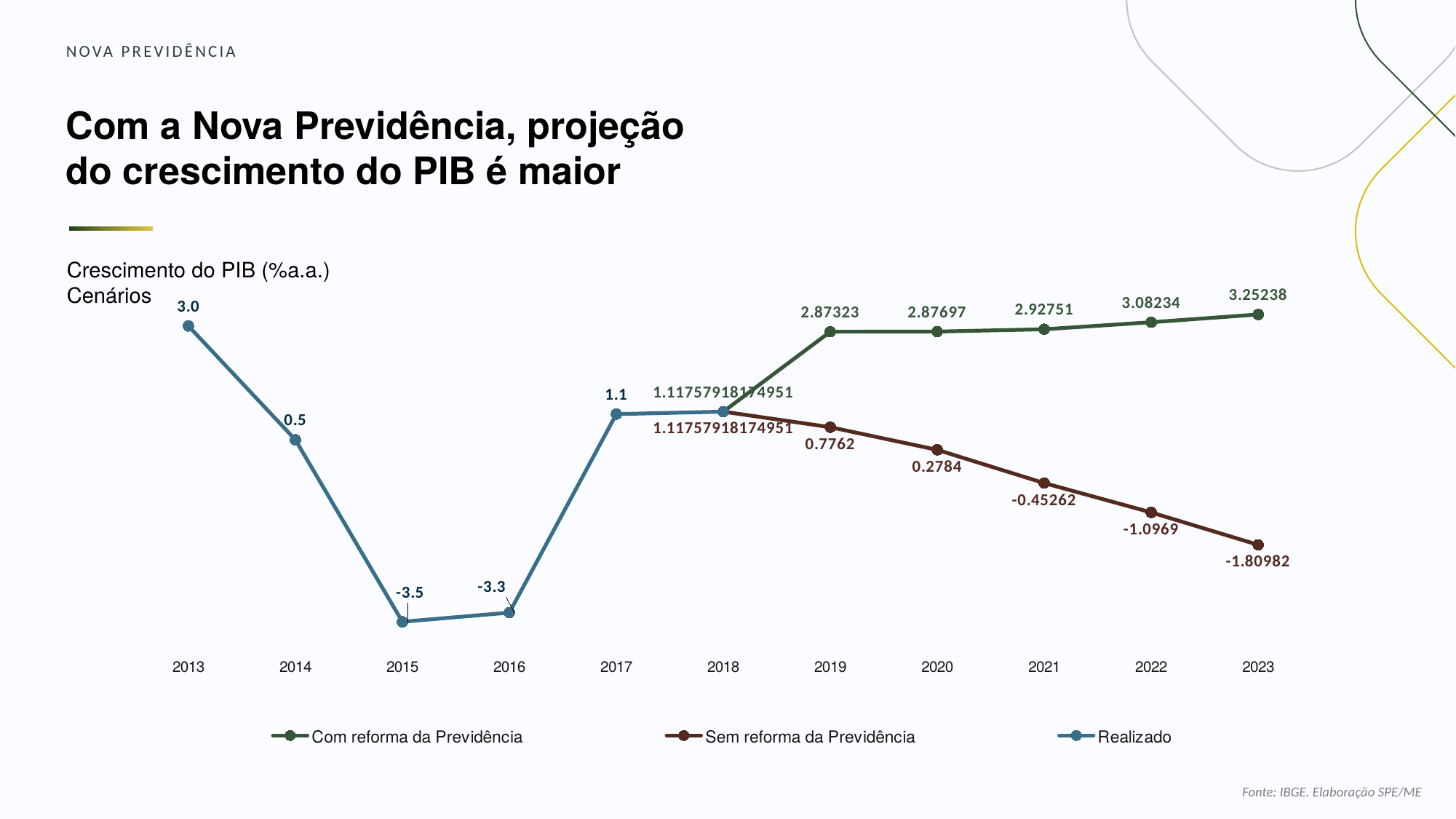

NOVA PREVIDÊNCIA

Com a Nova Previdência, projeção do crescimento do PIB é maior

Crescimento do PIB (%a.a.)
Cenários

### Chart

| Category |  |  |  |
|---|---|---|---|
| 2013 | None | None | 3.0 |
| 2014 | None | None | 0.5 |
| 2015 | None | None | -3.5 |
| 2016 | None | None | -3.3 |
| 2017 | None | None | 1.063861260003507 |
| 2018 | 1.1175791817495062 | 1.1175791817495062 | 1.1175791817495062 |
| 2019 | 2.87323 | 0.7762 | None |
| 2020 | 2.87697 | 0.27839999999999954 | None |
| 2021 | 2.92751 | -0.45262 | None |
| 2022 | 3.08234 | -1.0969000000000007 | None |
| 2023 | 3.25238 | -1.8098200000000002 | None |
Fonte: IBGE. Elaboração SPE/ME